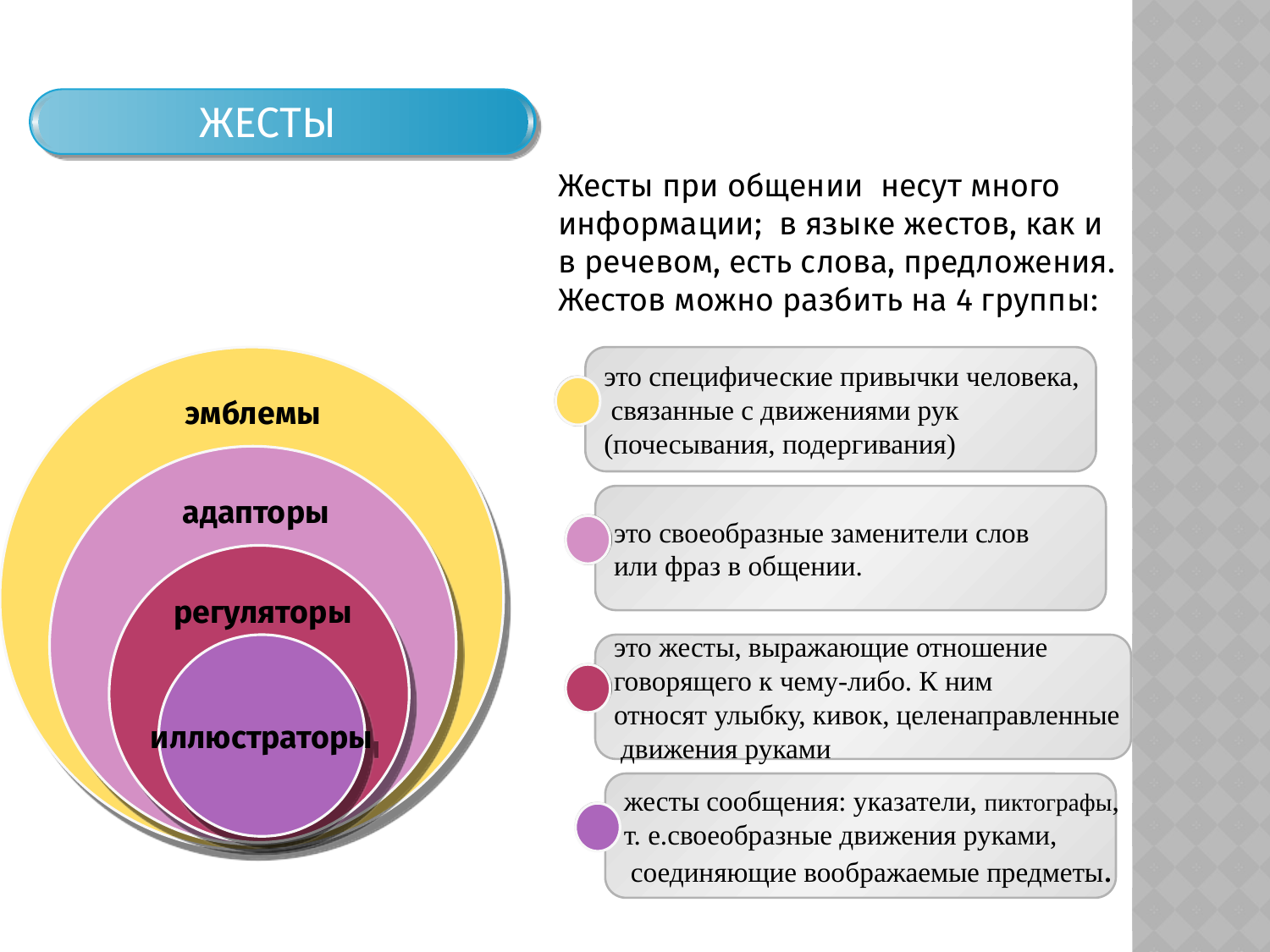

ЖЕСТЫ
Жесты при общении  несут много информации;  в языке жестов, как и в речевом, есть слова, предложения. Жестов можно разбить на 4 группы:

это специфические привычки человека,
 связанные с движениями рук
(почесывания, подергивания)

эмблемы

адапторы
это своеобразные заменители слов
или фраз в общении.

регуляторы
иллюстраторы
это жесты, выражающие отношение
говорящего к чему-либо. К ним
относят улыбку, кивок, целенаправленные
 движения руками

жесты сообщения: указатели, пиктографы,
т. е.своеобразные движения руками,
 соединяющие воображаемые предметы.